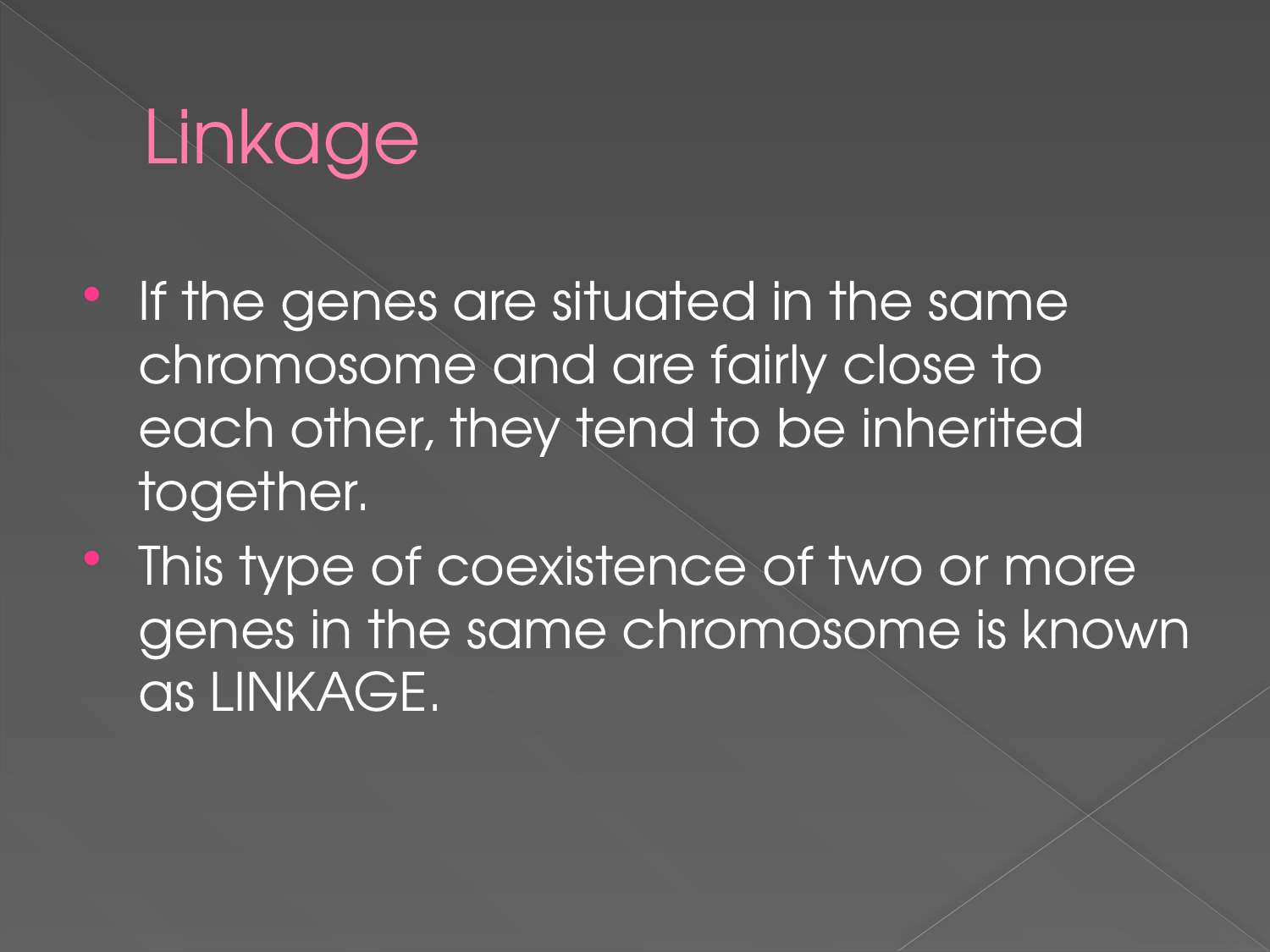

# Linkage
If the genes are situated in the same chromosome and are fairly close to each other, they tend to be inherited together.
This type of coexistence of two or more genes in the same chromosome is known as LINKAGE.